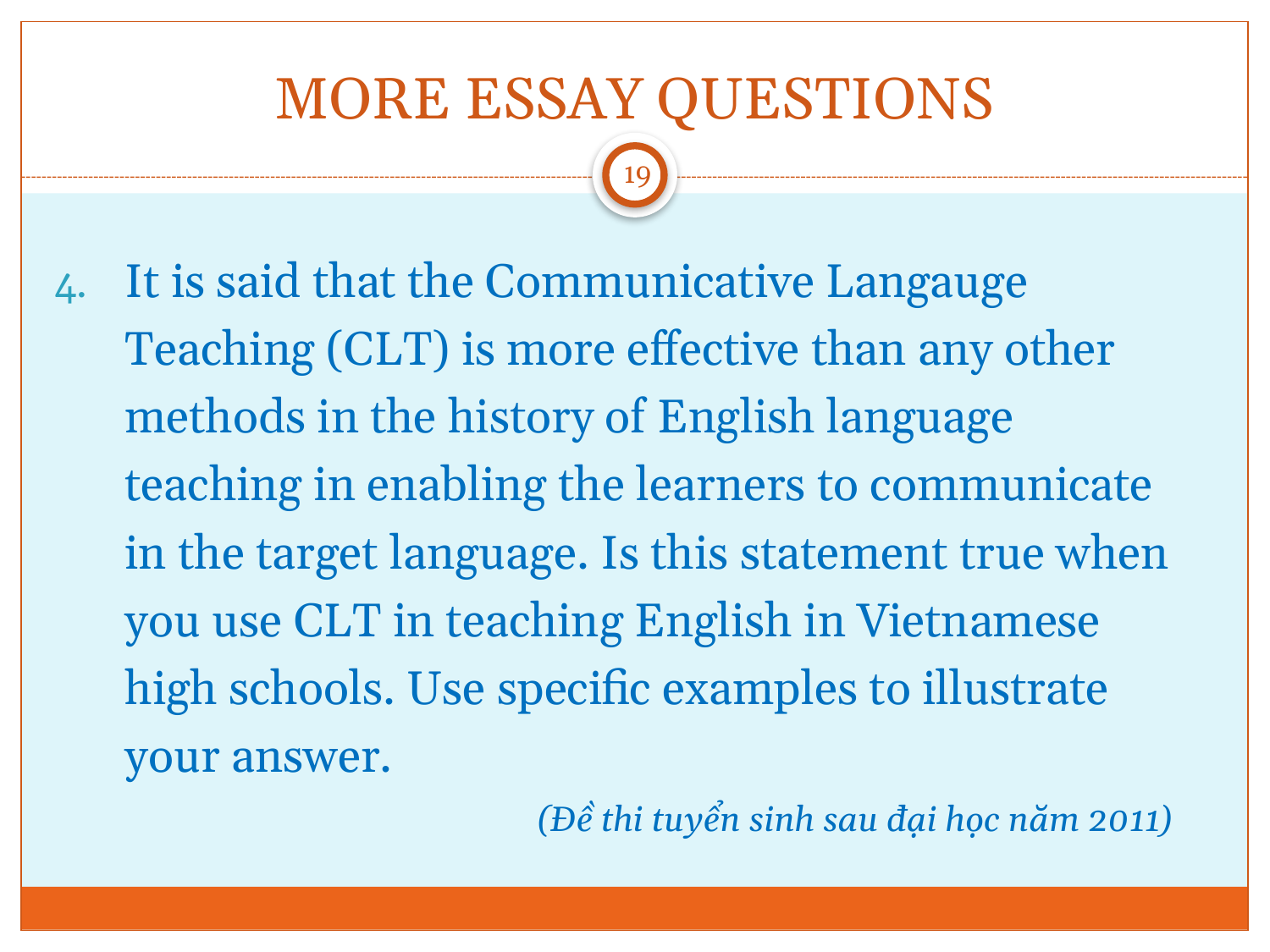

# MORE ESSAY QUESTIONS
19
It is said that the Communicative Langauge Teaching (CLT) is more effective than any other methods in the history of English language teaching in enabling the learners to communicate in the target language. Is this statement true when you use CLT in teaching English in Vietnamese high schools. Use specific examples to illustrate your answer.
(Đề thi tuyển sinh sau đại học năm 2011)